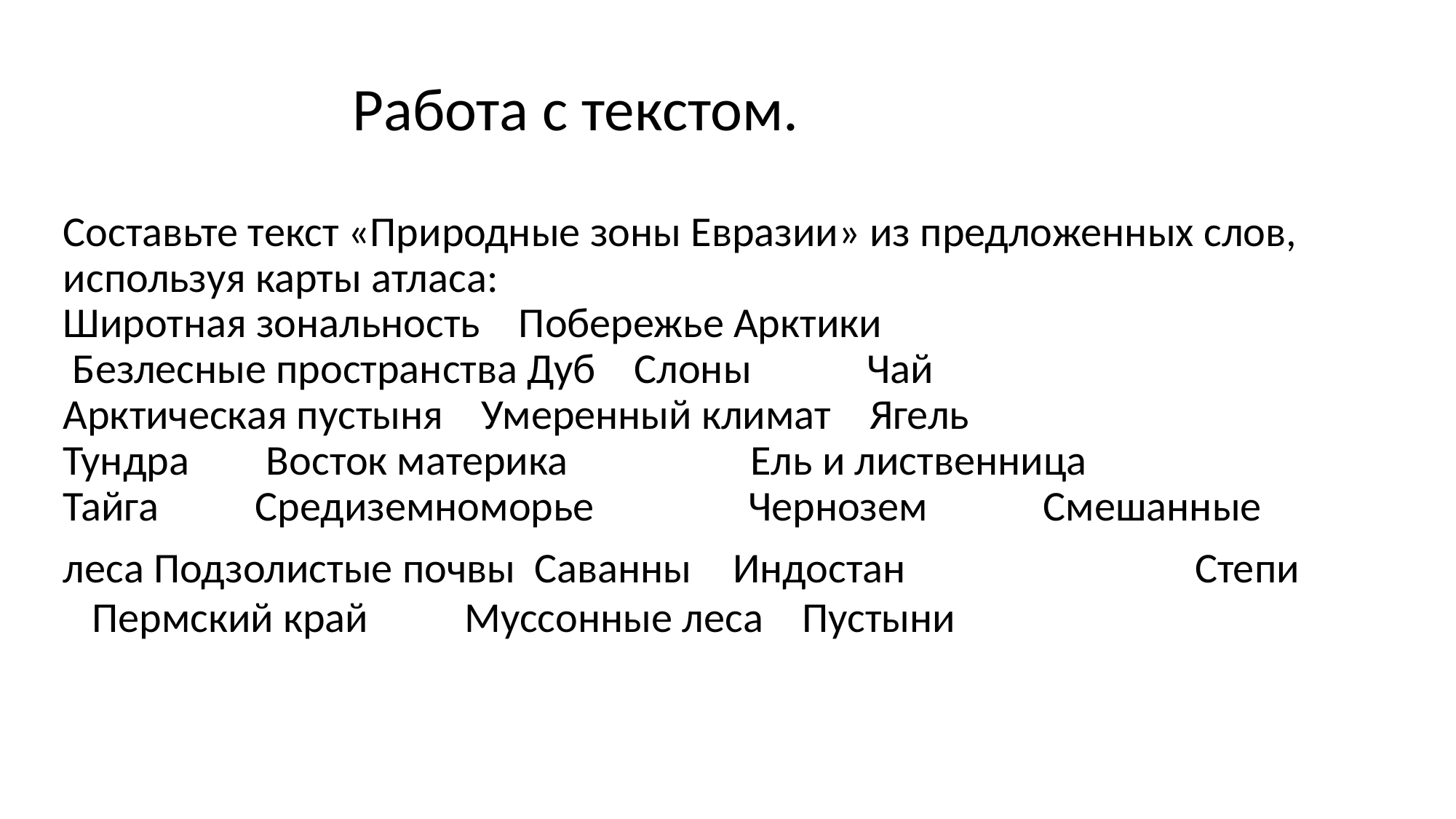

# Работа с текстом. Составьте текст «Природные зоны Евразии» из предложенных слов, используя карты атласа: Широтная зональность    Побережье Арктики Безлесные пространства Дуб    Слоны            Чай Арктическая пустыня    Умеренный климат    Ягель Тундра        Восток материка                   Ель и лиственница Тайга          Средиземноморье                Чернозем            Смешанные леса Подзолистые почвы  Саванны   Индостан                              Степи        Пермский край          Муссонные леса    Пустыни